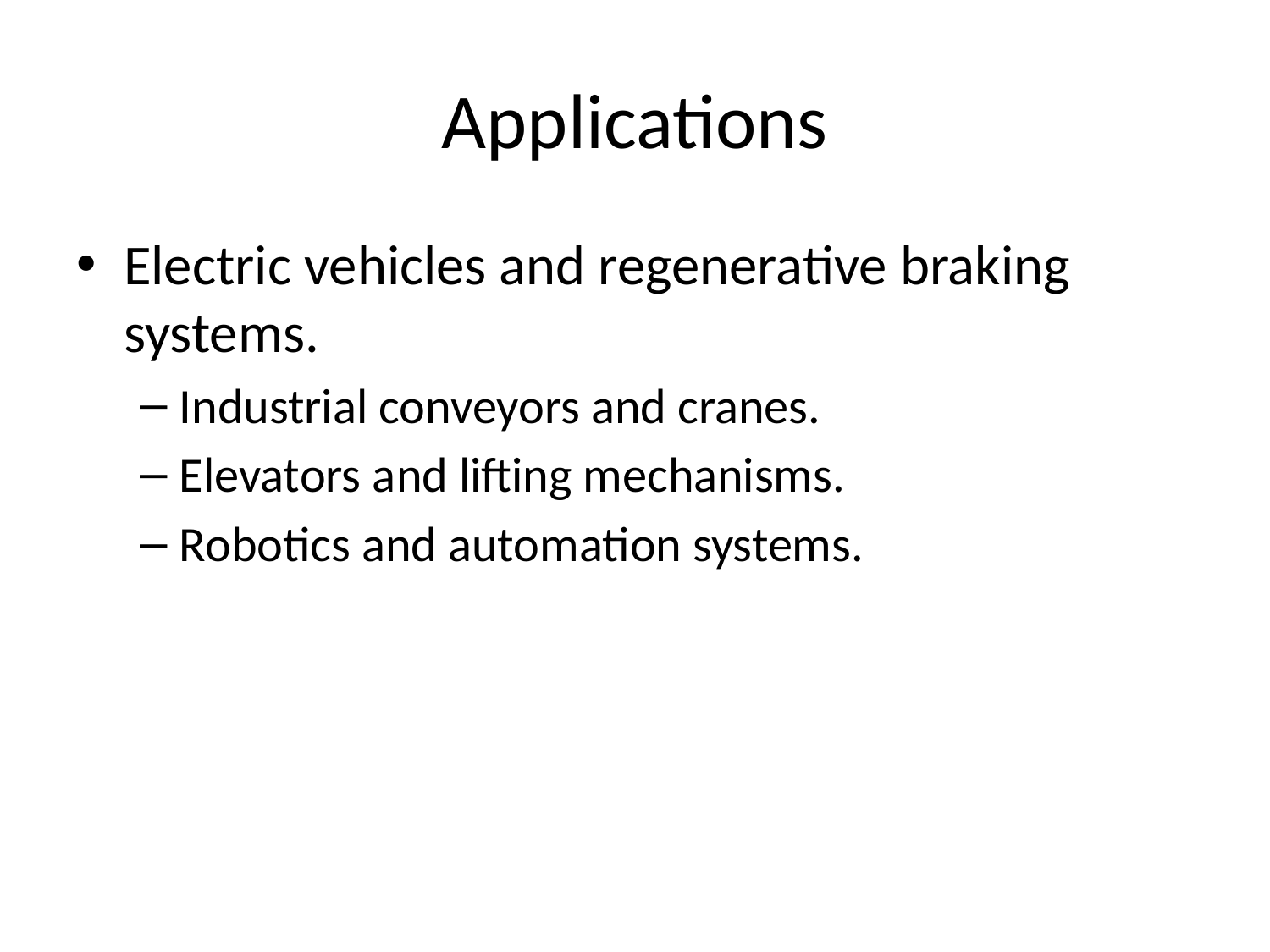

# Applications
Electric vehicles and regenerative braking systems.
Industrial conveyors and cranes.
Elevators and lifting mechanisms.
Robotics and automation systems.